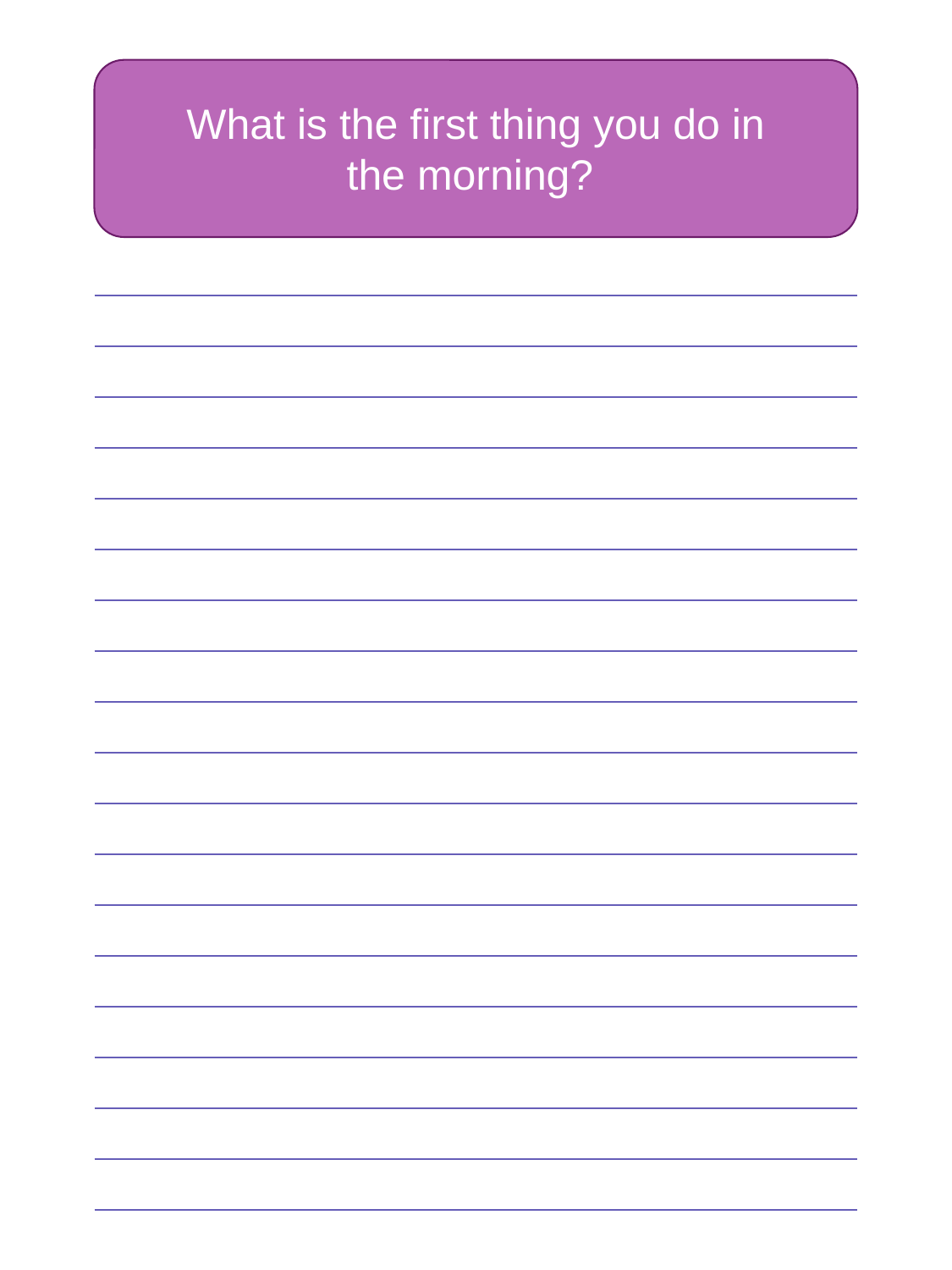

What is the first thing you do in the morning?
|  |
| --- |
|  |
|  |
|  |
|  |
|  |
|  |
|  |
|  |
|  |
|  |
|  |
|  |
|  |
|  |
|  |
|  |
|  |